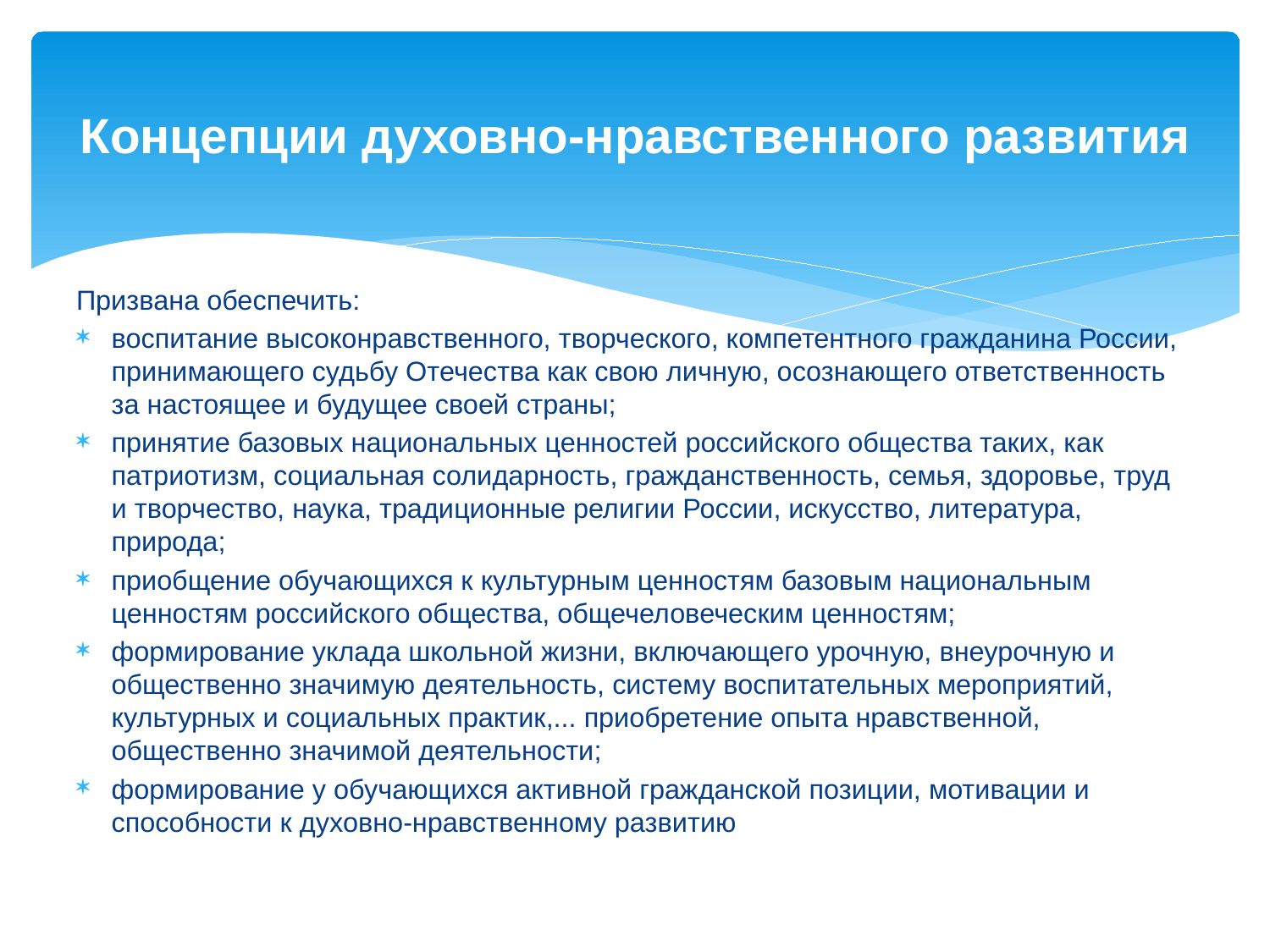

# Концепции духовно-нравственного развития
Призвана обеспечить:
воспитание высоконравственного, творческого, компетентного гражданина России, принимающего судьбу Отечества как свою личную, осознающего ответственность за настоящее и будущее своей страны;
принятие базовых национальных ценностей российского общества таких, как патриотизм, социальная солидарность, гражданственность, семья, здоровье, труд и творчество, наука, традиционные религии России, искусство, литература, природа;
приобщение обучающихся к культурным ценностям базовым национальным ценностям российского общества, общечеловеческим ценностям;
формирование уклада школьной жизни, включающего урочную, внеурочную и общественно значимую деятельность, систему воспитательных мероприятий, культурных и социальных практик,... приобретение опыта нравственной, общественно значимой деятельности;
формирование у обучающихся активной гражданской позиции, мотивации и способности к духовно-нравственному развитию